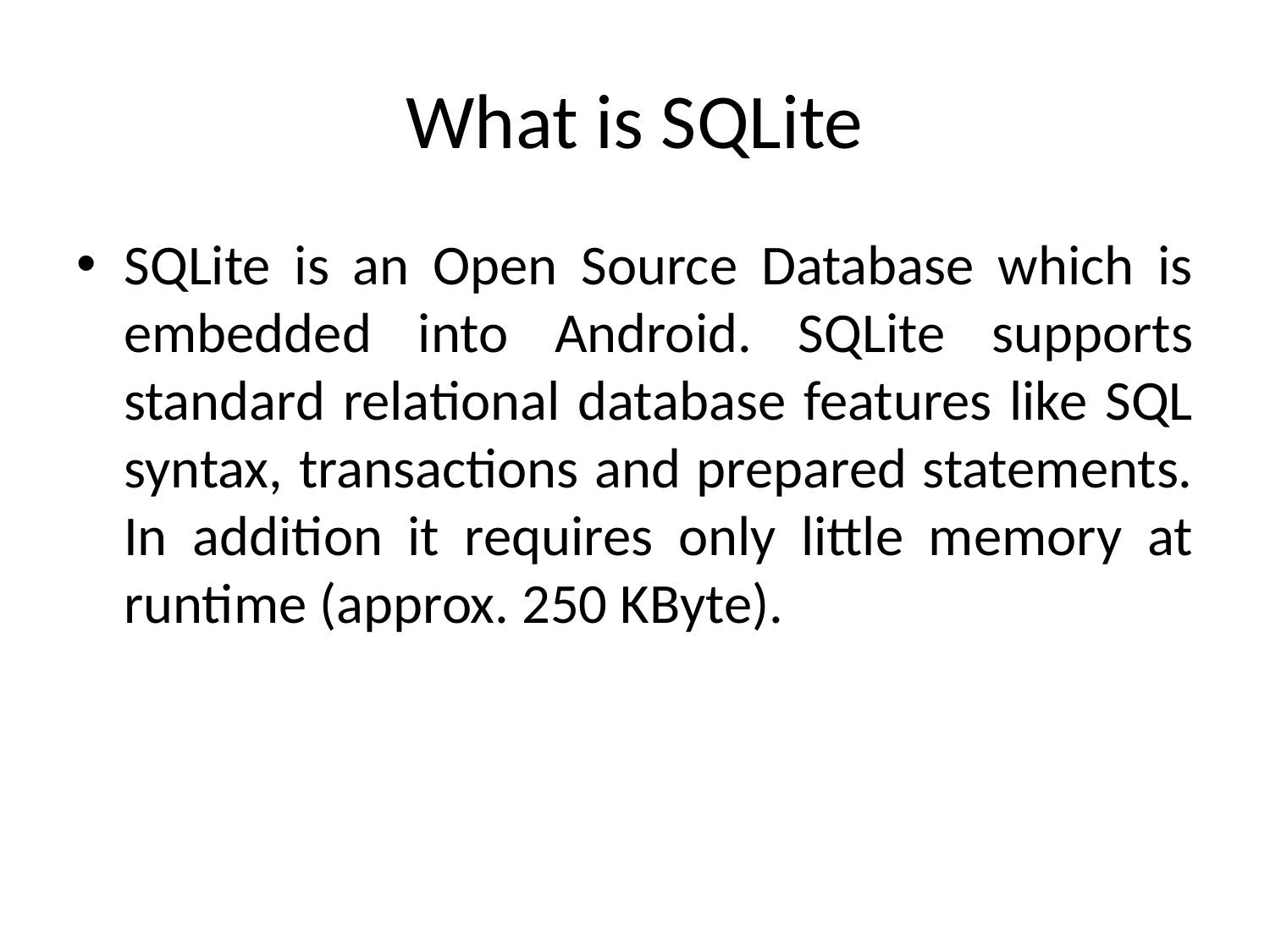

# What is SQLite
SQLite is an Open Source Database which is embedded into Android. SQLite supports standard relational database features like SQL syntax, transactions and prepared statements. In addition it requires only little memory at runtime (approx. 250 KByte).